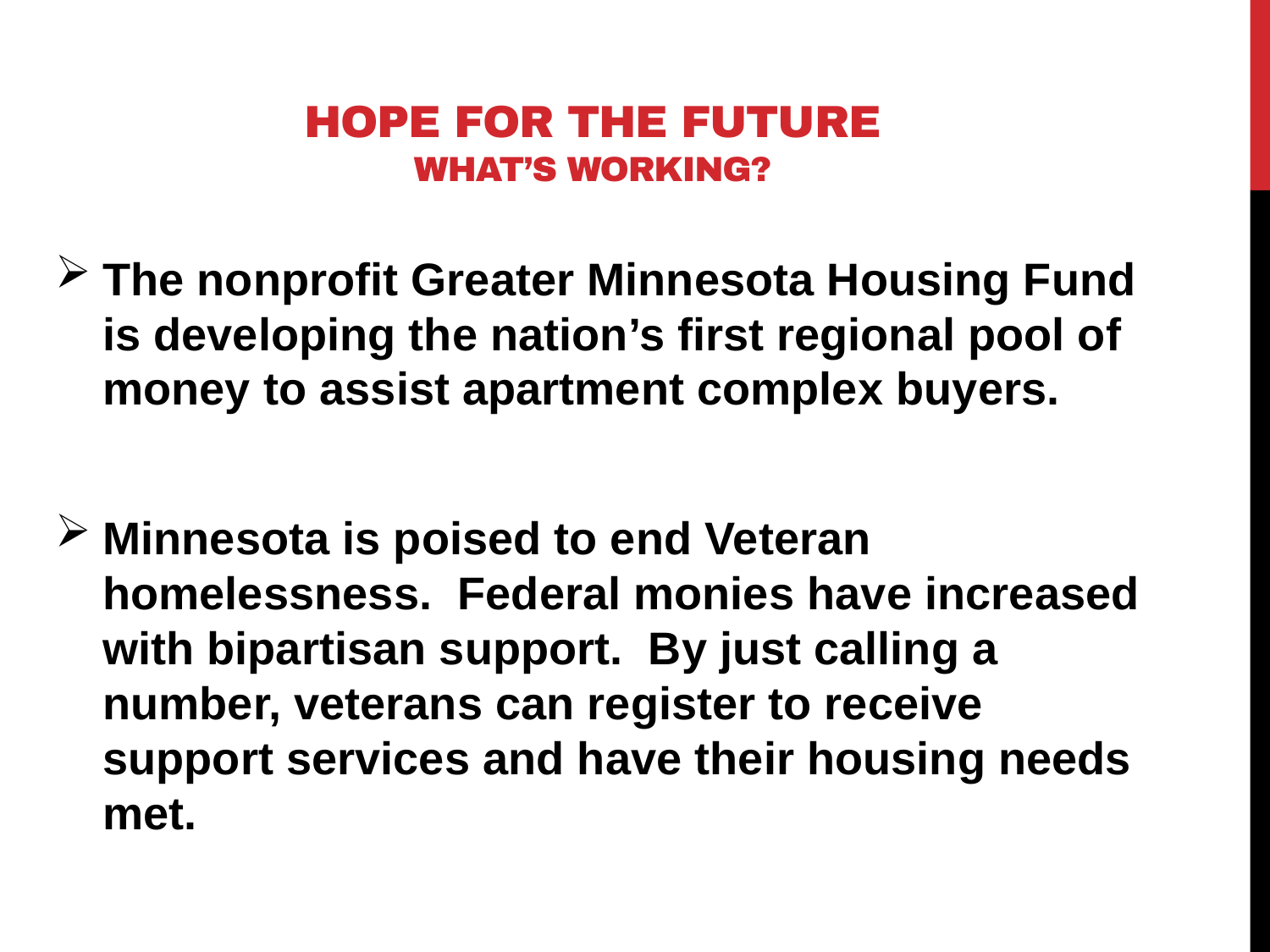

# Hope For the Future What’s Working?
The nonprofit Greater Minnesota Housing Fund is developing the nation’s first regional pool of money to assist apartment complex buyers.

Minnesota is poised to end Veteran homelessness.  Federal monies have increased with bipartisan support.  By just calling a number, veterans can register to receive support services and have their housing needs met.